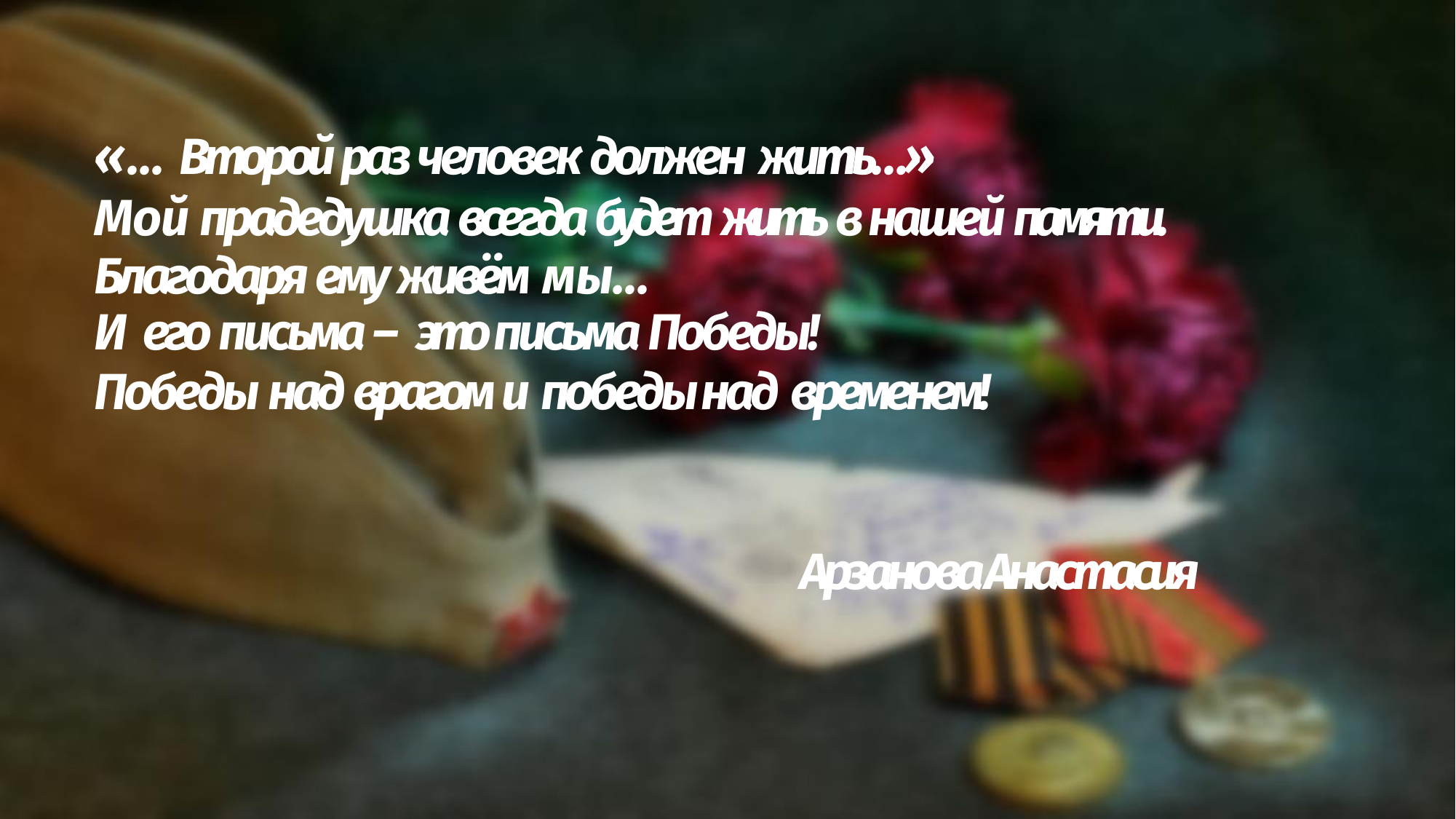

«… Второй раз человек должен жить…»
Мой прадедушка всегда будет  жить  в нашей памяти.  Благодаря ему живём мы…
И его письма – это  письма Победы!
Победы над врагом и победы над временем!

Арзанова Анастасия